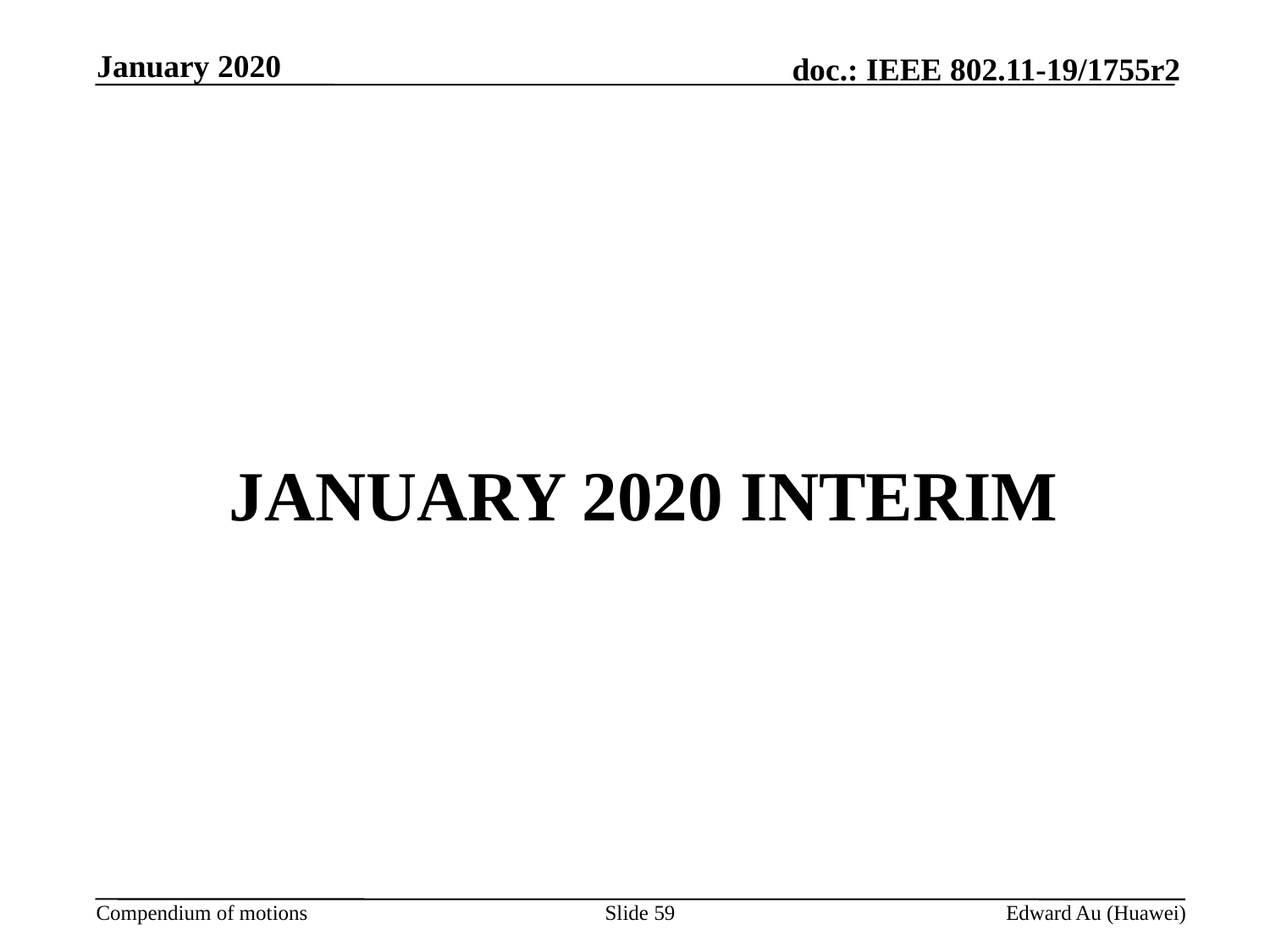

January 2020
# JANUARY 2020 INTERIM
Slide 59
Edward Au (Huawei)